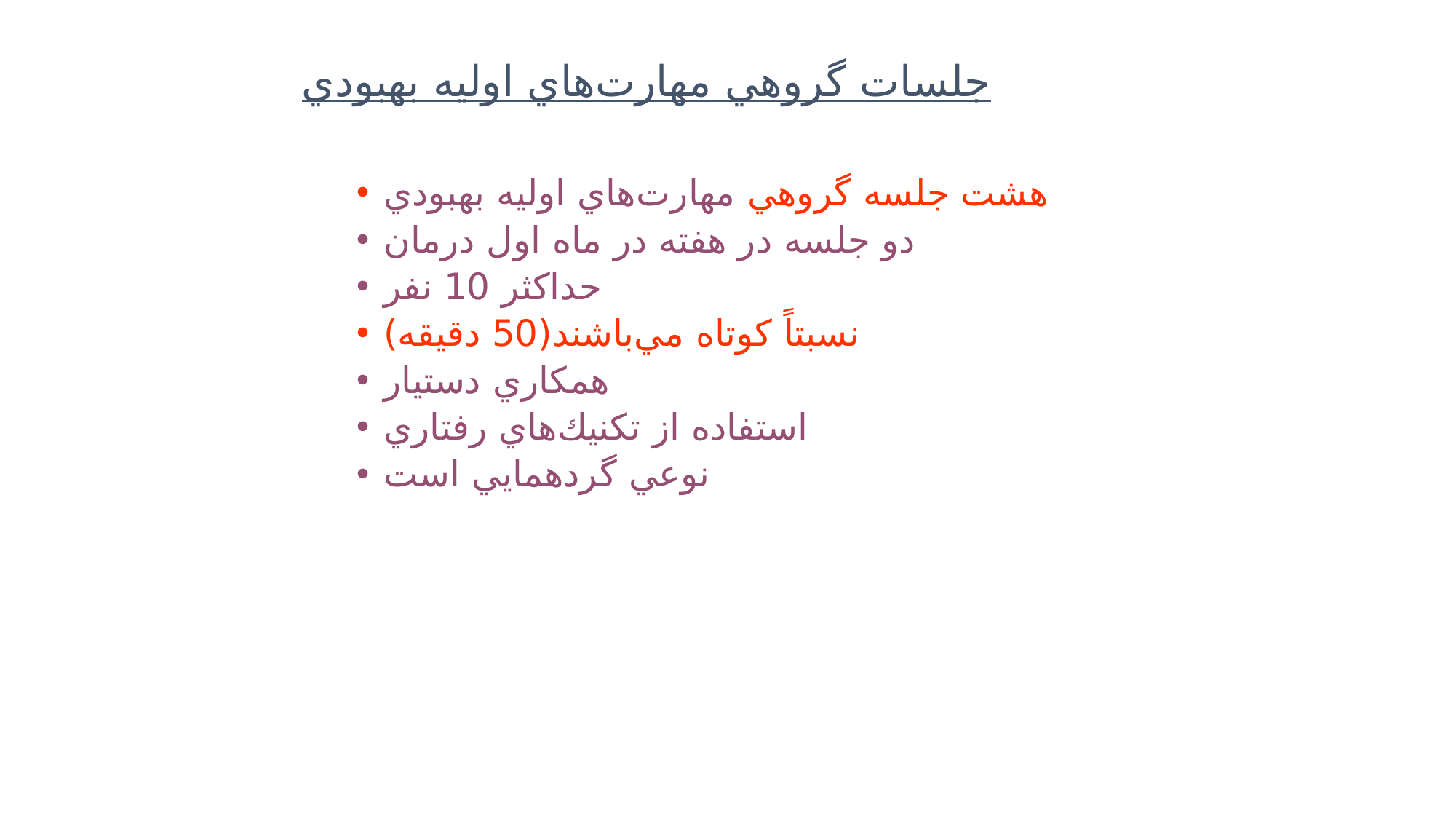

جلسات گروهي مهارت‌هاي اوليه بهبودي

هشت جلسه گروهي مهارت‌هاي اوليه بهبودي
دو جلسه در هفته در ماه اول درمان
حداكثر 10 نفر
نسبتاً كوتاه مي‌باشند(50 دقيقه)
همكاري دستيار
استفاده از تكنيك‌هاي رفتاري
نوعي گردهمايي است